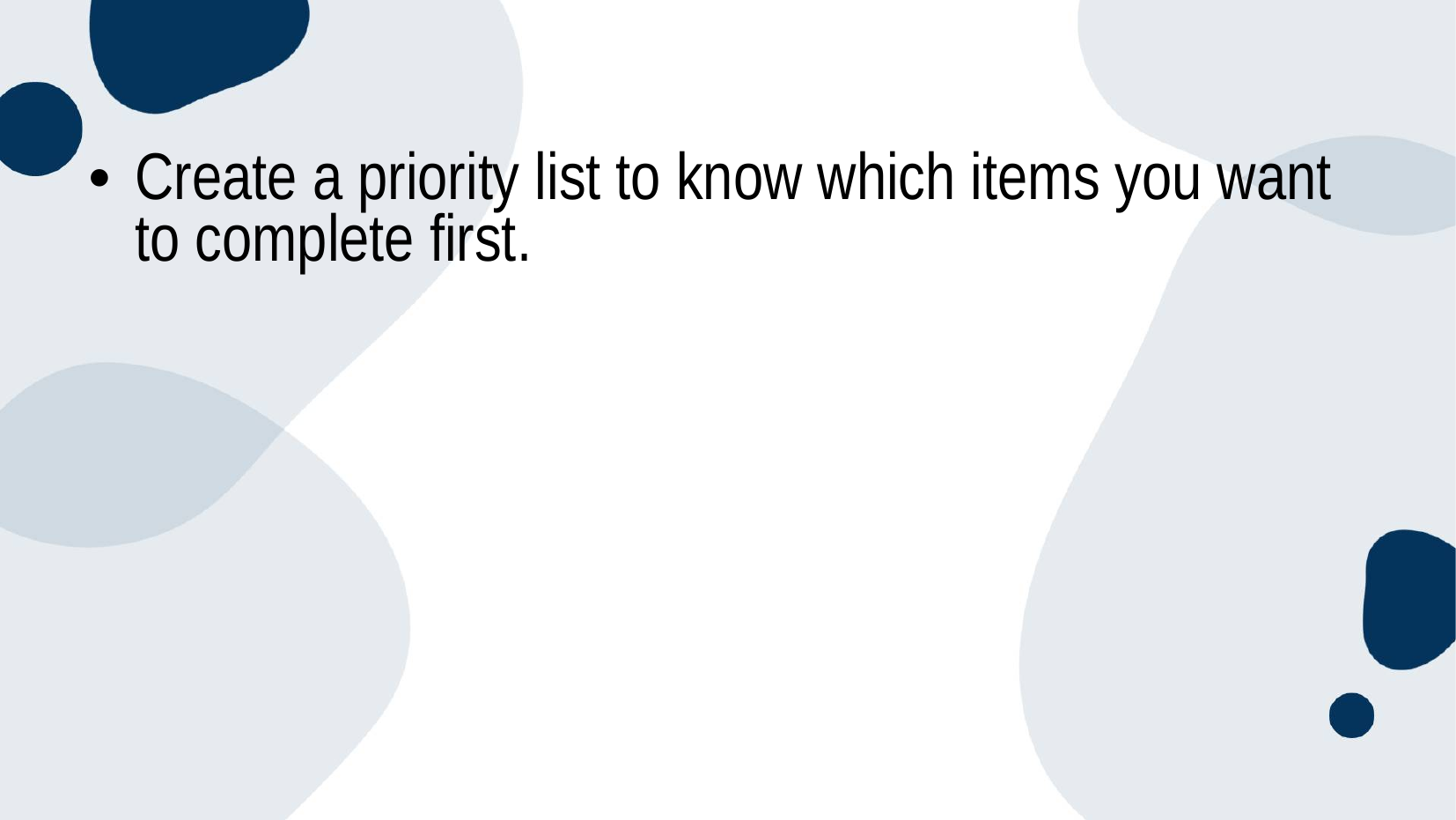

Create a priority list to know which items you want to complete first.